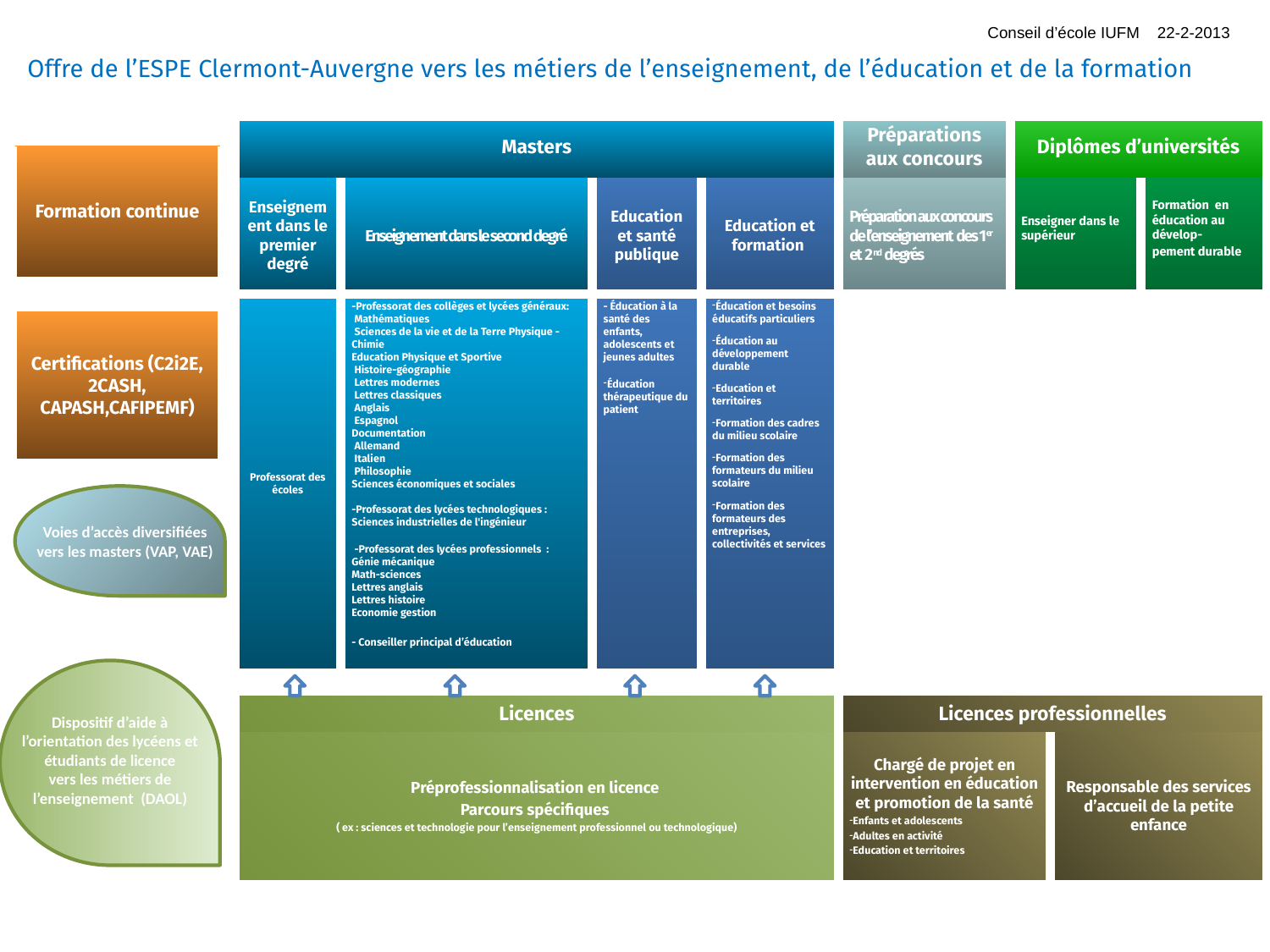

Conseil d’école IUFM    22-2-2013
Offre de l’ESPE Clermont-Auvergne vers les métiers de l’enseignement, de l’éducation et de la formation
| Masters |  |  |  | Préparations aux concours |  | Diplômes d’universités |  |  |
| --- | --- | --- | --- | --- | --- | --- | --- | --- |
| Enseignement dans le premier degré | Enseignement dans le second degré | Education et santé publique | Education et formation | Préparation aux concours de l’enseignement des 1er et 2nd degrés |  | Enseigner dans le supérieur |  | Formation en éducation au dévelop- pement durable |
| Professorat des écoles | -Professorat des collèges et lycées généraux: Mathématiques Sciences de la vie et de la Terre Physique - Chimie Education Physique et Sportive Histoire-géographie Lettres modernes Lettres classiques Anglais Espagnol Documentation Allemand Italien Philosophie Sciences économiques et sociales -Professorat des lycées technologiques : Sciences industrielles de l'ingénieur -Professorat des lycées professionnels : Génie mécanique Math-sciences Lettres anglais Lettres histoire Economie gestion - Conseiller principal d’éducation | - Éducation à la santé des enfants, adolescents et jeunes adultes Éducation thérapeutique du patient | Éducation et besoins éducatifs particuliers Éducation au développement durable Education et territoires Formation des cadres du milieu scolaire Formation des formateurs du milieu scolaire Formation des formateurs des entreprises, collectivités et services |  |  |  |  |  |
|  |  |  |  |  |  |  |  |  |
| Licences |  |  |  | Licences professionnelles |  |  |  |  |
| Préprofessionnalisation en licence Parcours spécifiques ( ex : sciences et technologie pour l’enseignement professionnel ou technologique) |  |  |  | Chargé de projet en intervention en éducation et promotion de la santé Enfants et adolescents Adultes en activité Education et territoires |  |  | Responsable des services d’accueil de la petite enfance |  |
|  |  |  |  |  |  |  |  |  |
| Formation continue |
| --- |
|  |
| Certifications (C2i2E, 2CASH, CAPASH,CAFIPEMF) |

Voies d’accès diversifiées vers les masters (VAP, VAE)

Dispositif d’aide à l’orientation des lycéens et étudiants de licence
vers les métiers de l’enseignement  (DAOL)
Formation à l’étude ou en cours d’élaboration
|  |  |
| --- | --- |